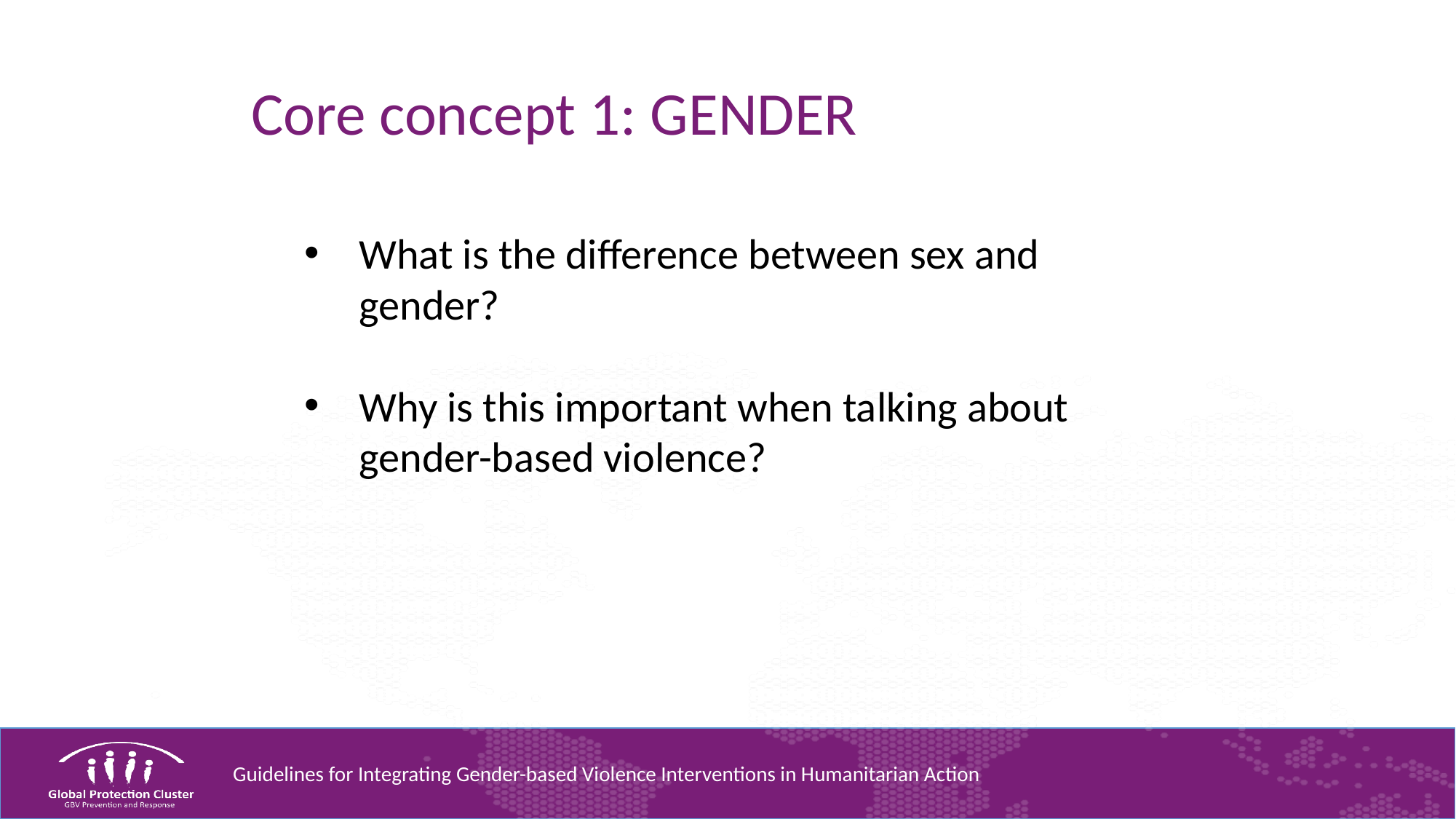

Core concept 1: GENDER
What is the difference between sex and gender?

Why is this important when talking about gender-based violence?